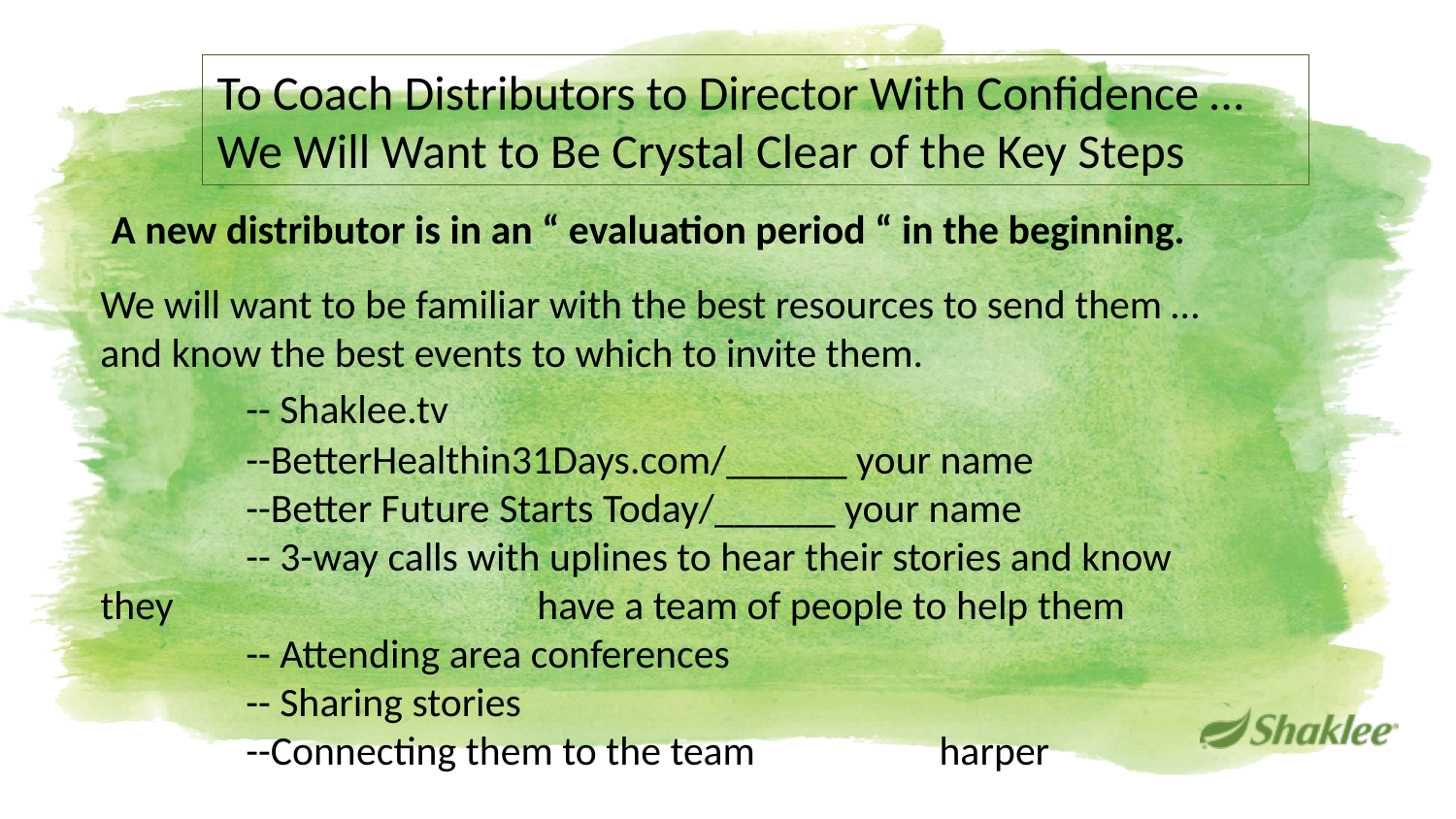

To Coach Distributors to Director With Confidence …
We Will Want to Be Crystal Clear of the Key Steps
 A new distributor is in an “ evaluation period “ in the beginning.

We will want to be familiar with the best resources to send them … and know the best events to which to invite them.
	-- Shaklee.tv
	--BetterHealthin31Days.com/______ your name
	--Better Future Starts Today/______ your name
	-- 3-way calls with uplines to hear their stories and know they 			have a team of people to help them
	-- Attending area conferences
	-- Sharing stories
	--Connecting them to the team                    harper